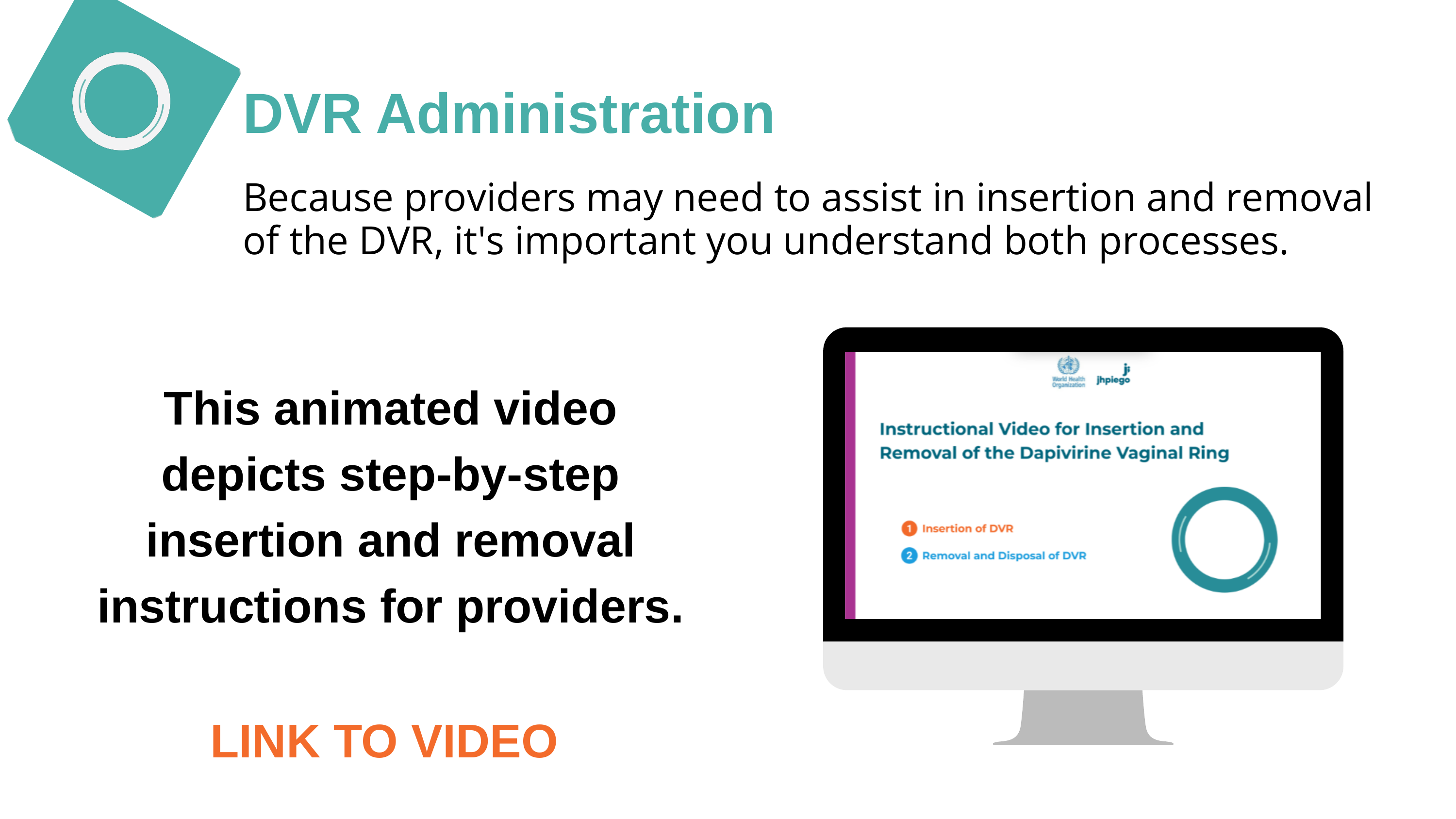

DVR Administration
Because providers may need to assist in insertion and removal of the DVR, it's important you understand both processes.

This animated video depicts step-by-step insertion and removal instructions for providers.
LINK TO VIDEO